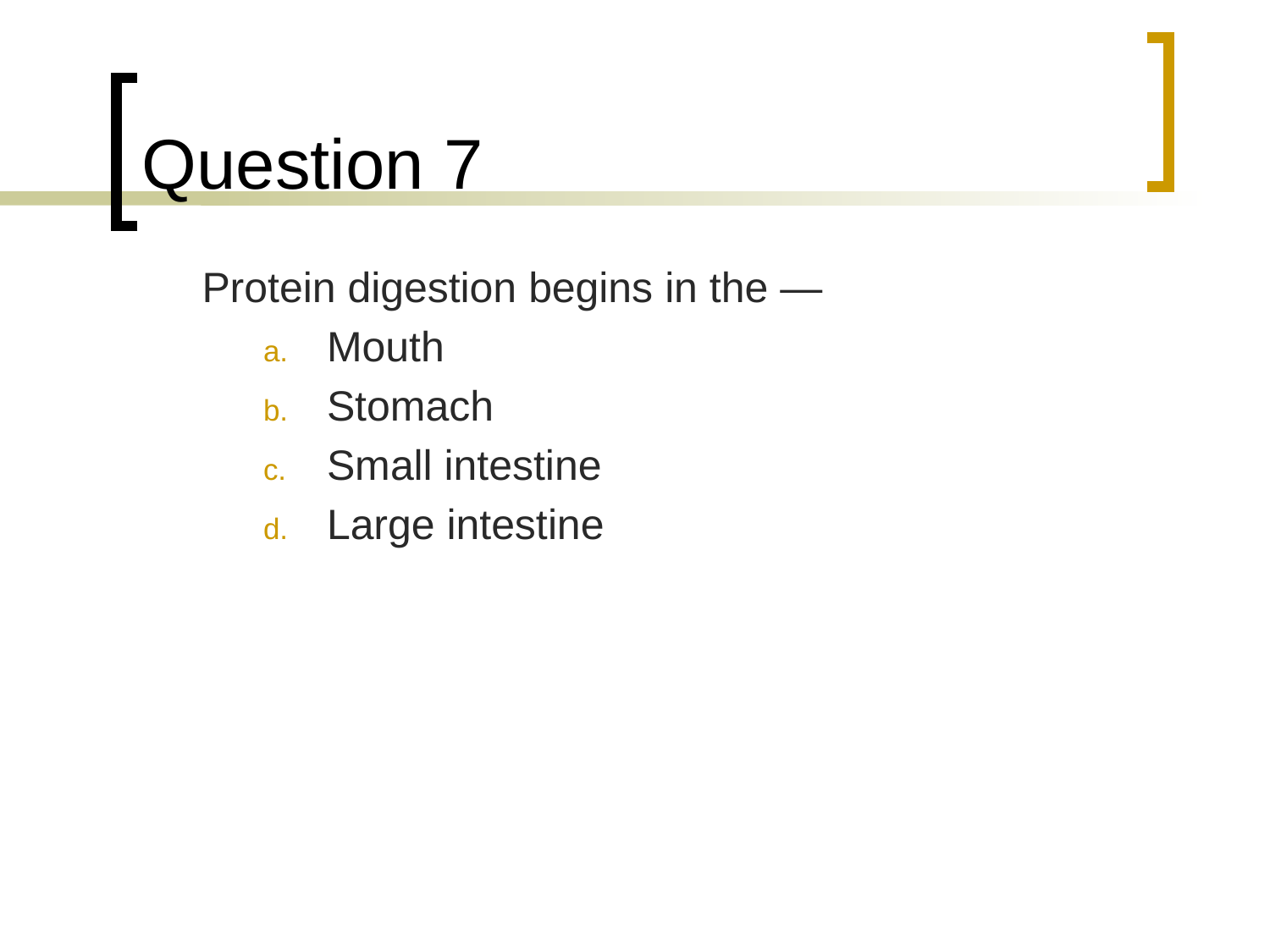

# Question 7
	Protein digestion begins in the —
Mouth
Stomach
Small intestine
Large intestine